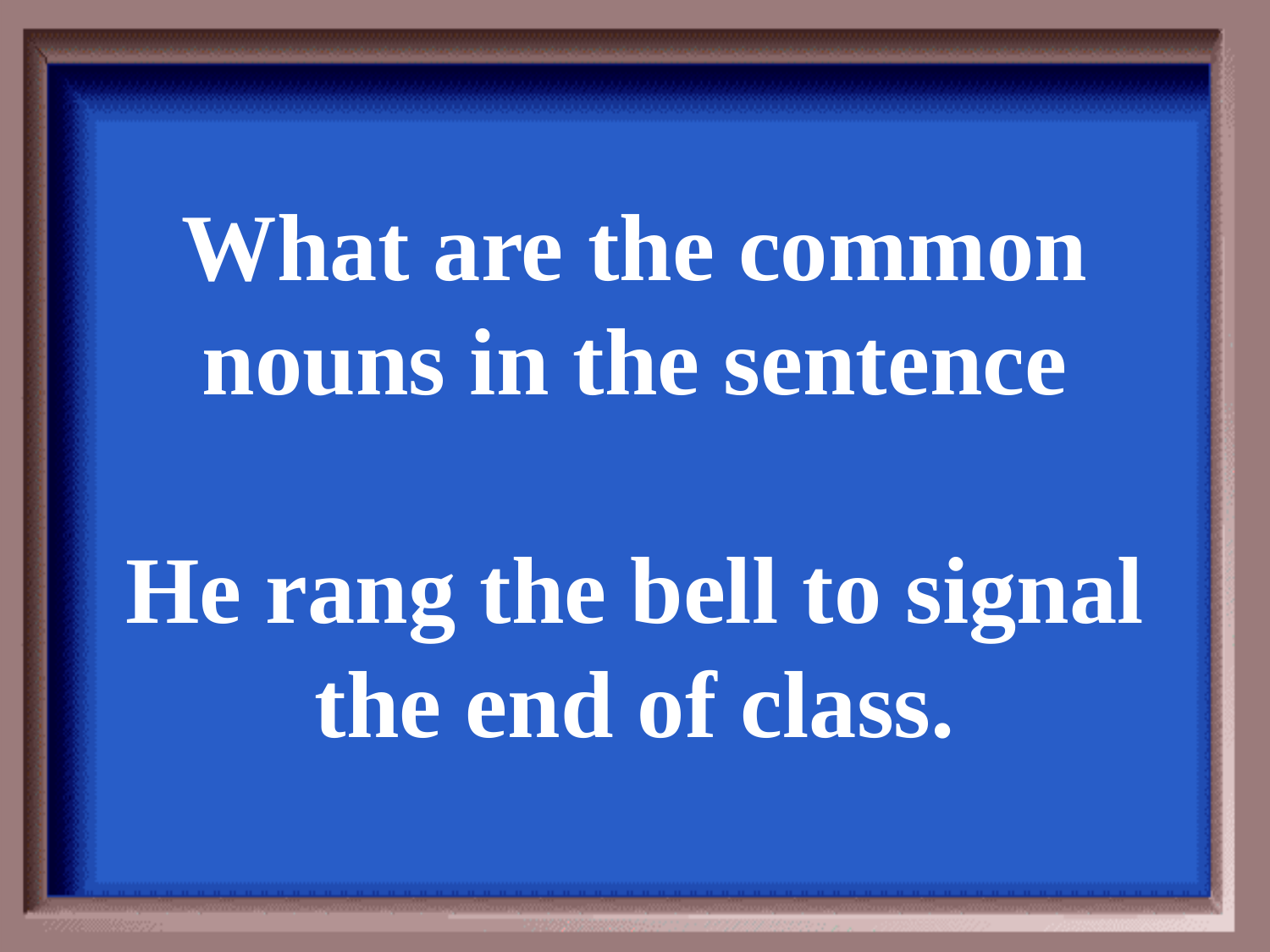

What are the common nouns in the sentence
He rang the bell to signal the end of class.